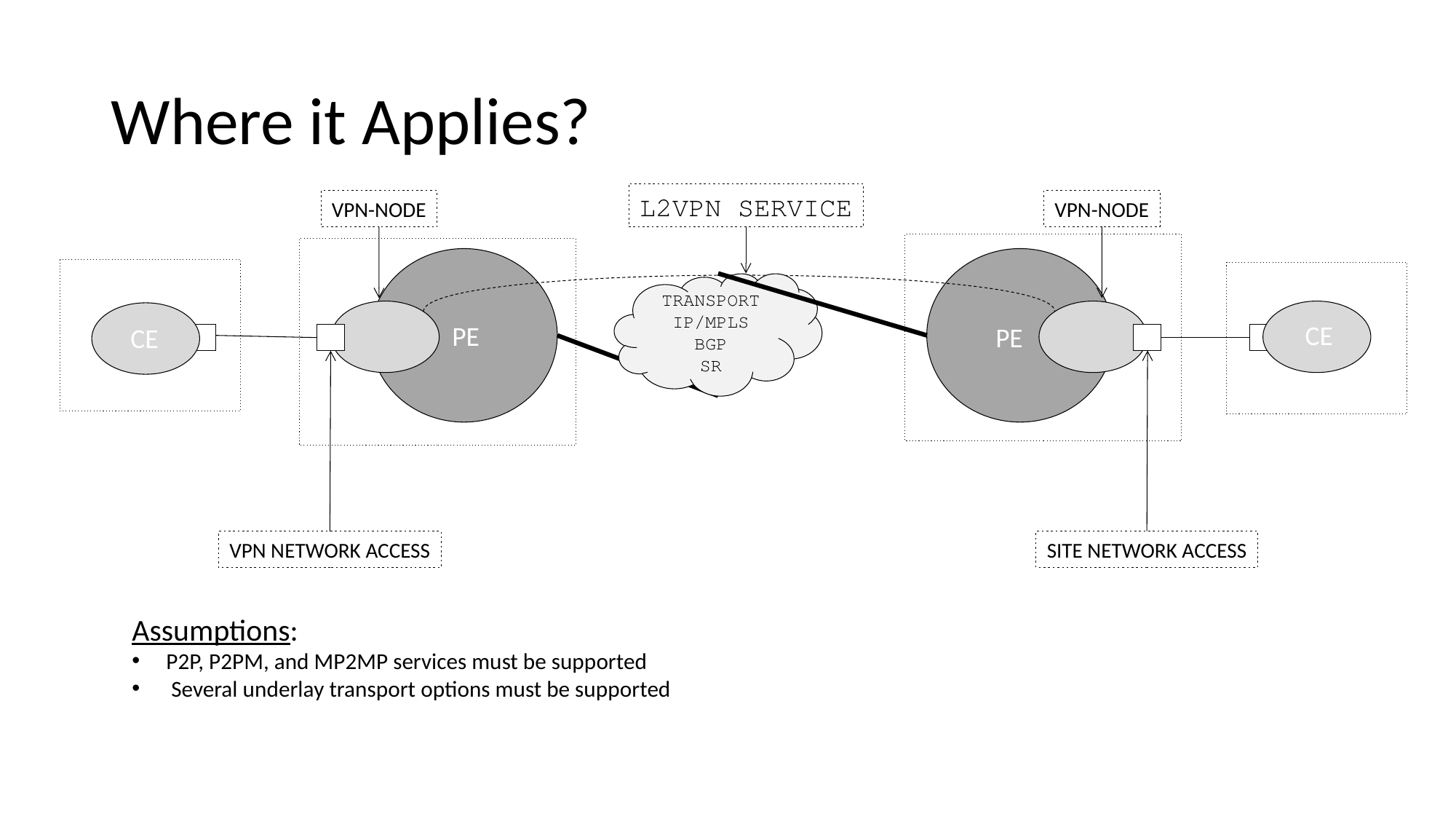

# Where it Applies?
L2VPN SERVICE
VPN-NODE
VPN-NODE

TRANSPORT
IP/MPLS
BGP
SR

CE
PE
PE
CE

SITE NETWORK ACCESS
VPN NETWORK ACCESS
Assumptions:
P2P, P2PM, and MP2MP services must be supported
 Several underlay transport options must be supported